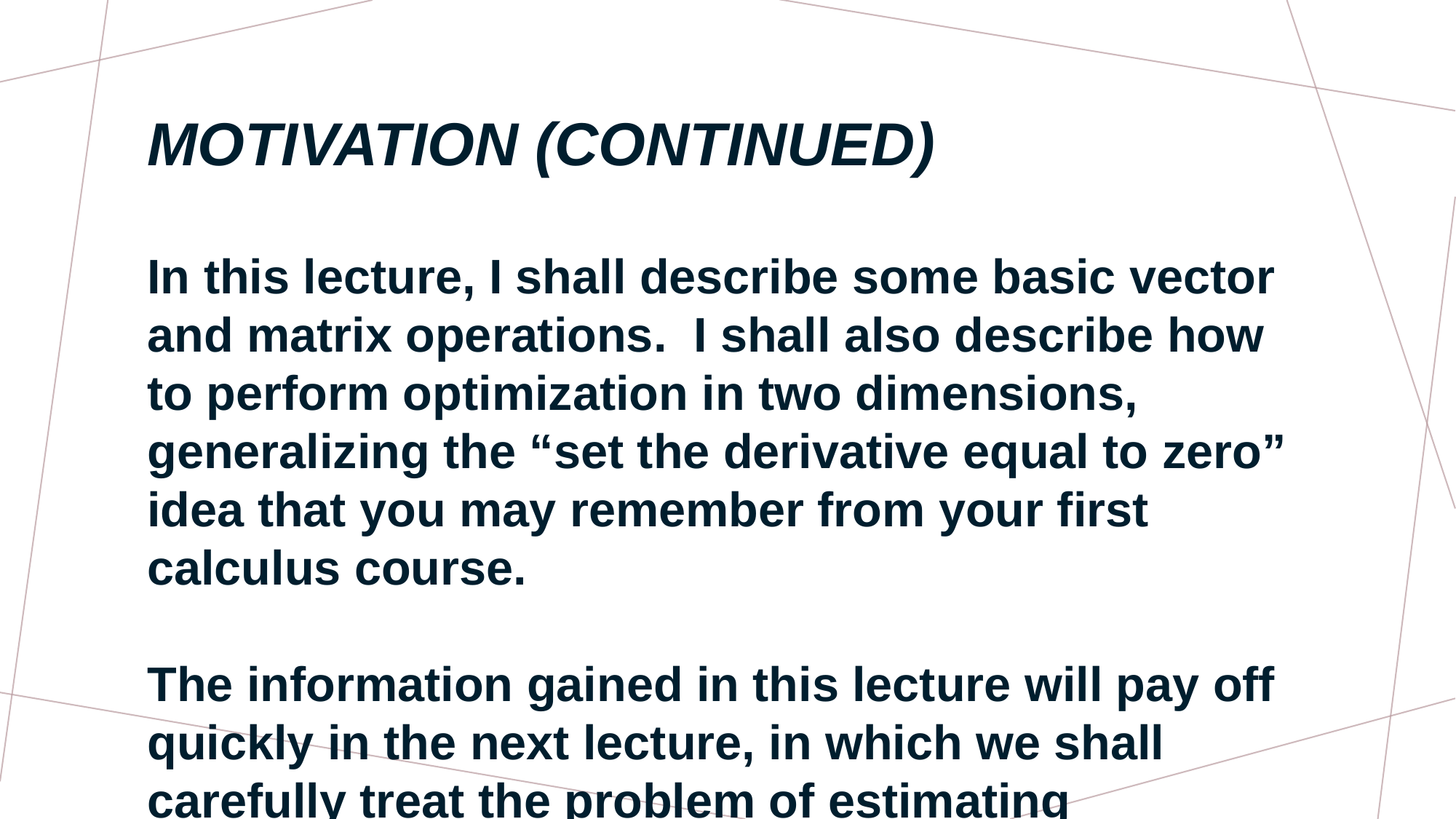

# MOTIVATION (CONTINUED)
In this lecture, I shall describe some basic vector and matrix operations.  I shall also describe how to perform optimization in two dimensions, generalizing the “set the derivative equal to zero” idea that you may remember from your first calculus course.

The information gained in this lecture will pay off quickly in the next lecture, in which we shall carefully treat the problem of estimating parameters in simple linear regression.